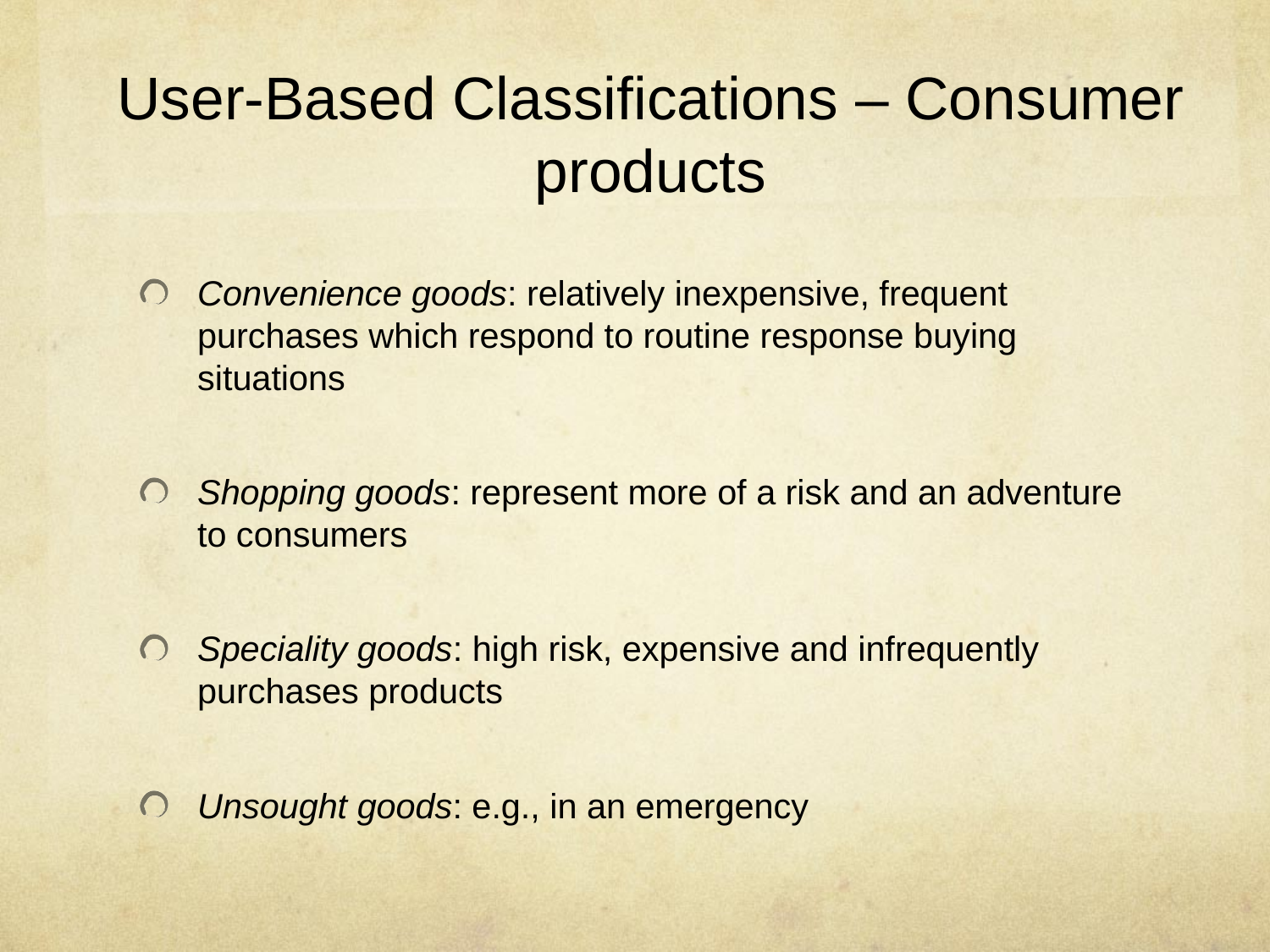

# User-Based Classifications – Consumer products
Convenience goods: relatively inexpensive, frequent purchases which respond to routine response buying situations

Shopping goods: represent more of a risk and an adventure to consumers

Speciality goods: high risk, expensive and infrequently purchases products

Unsought goods: e.g., in an emergency